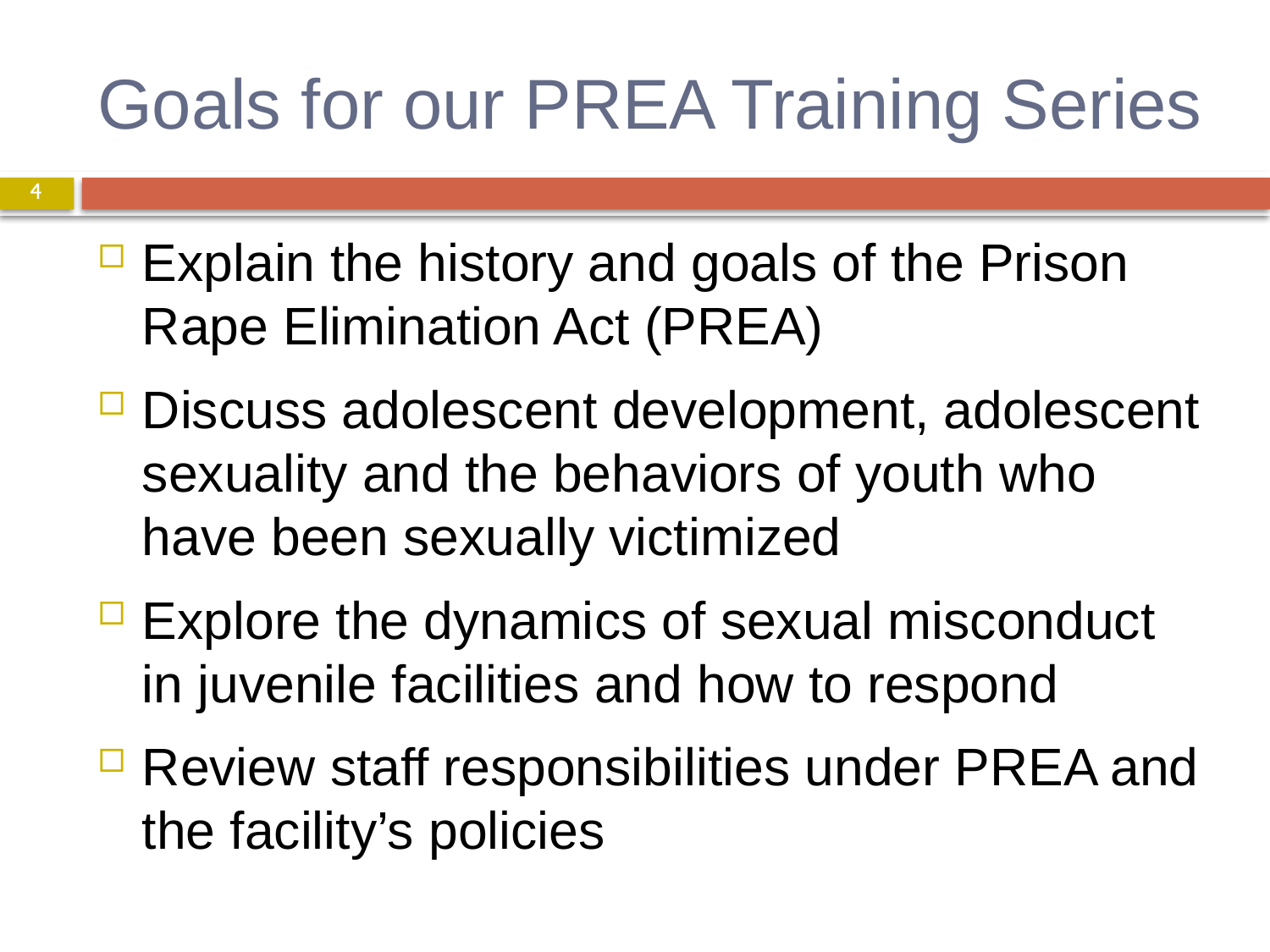

# Goals for our PREA Training Series
4
Explain the history and goals of the Prison Rape Elimination Act (PREA)
Discuss adolescent development, adolescent sexuality and the behaviors of youth who have been sexually victimized
Explore the dynamics of sexual misconduct in juvenile facilities and how to respond
Review staff responsibilities under PREA and the facility’s policies